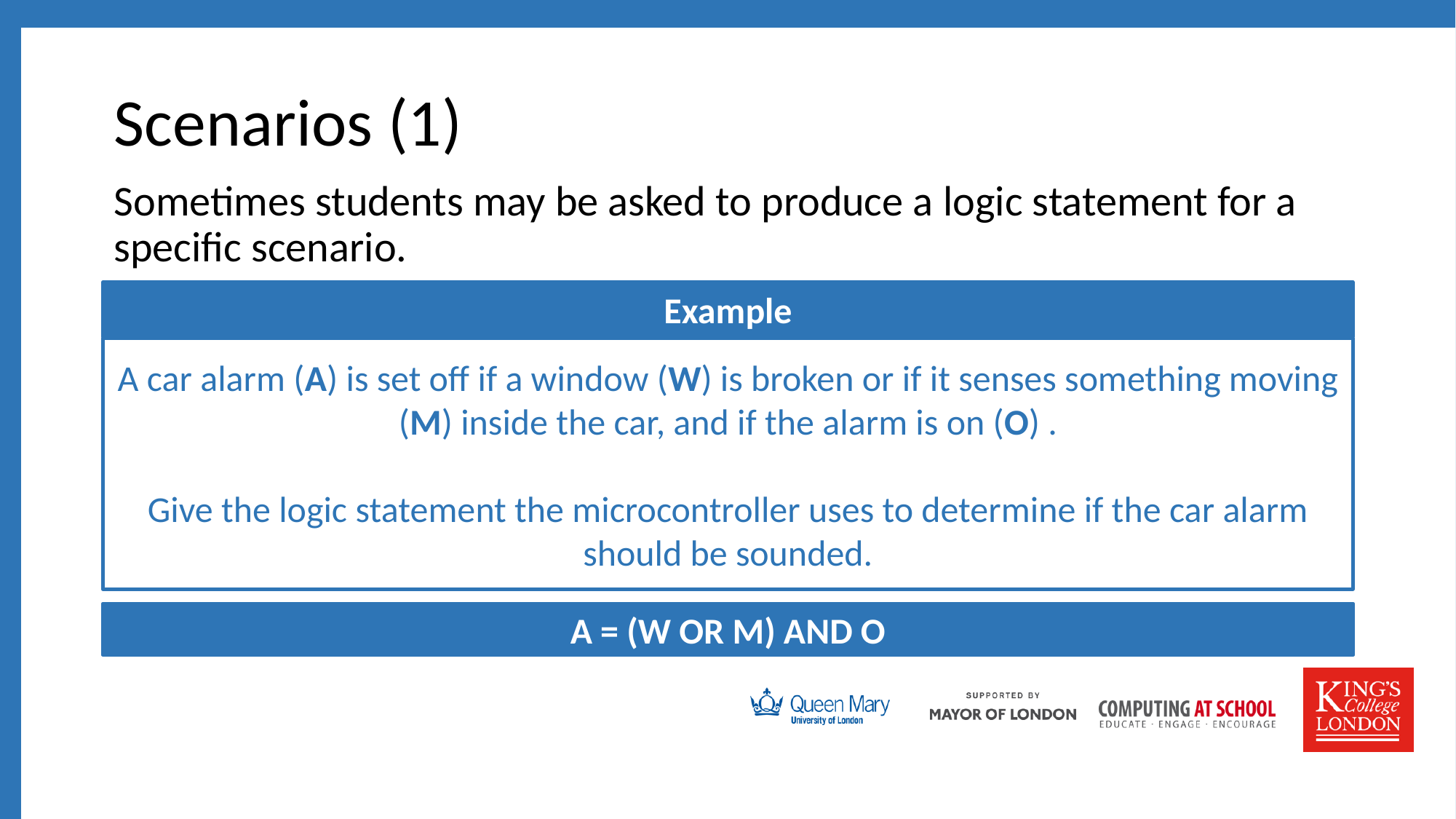

# Scenarios (1)
Sometimes students may be asked to produce a logic statement for a specific scenario.

Example
A car alarm (A) is set off if a window (W) is broken or if it senses something moving (M) inside the car, and if the alarm is on (O) .

Give the logic statement the microcontroller uses to determine if the car alarm should be sounded.
A = (W OR M) AND O